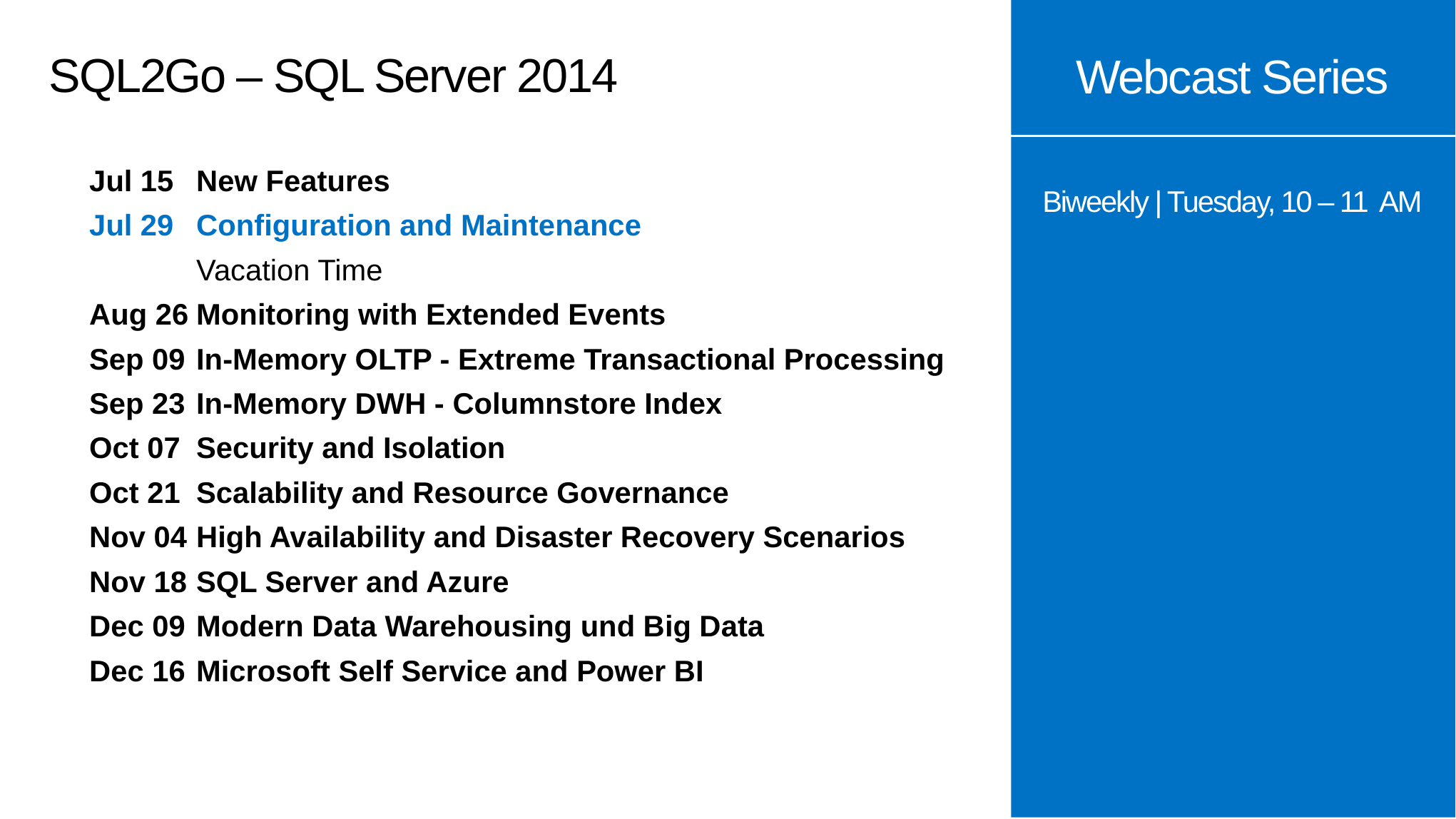

# SQL2Go – SQL Server 2014
Webcast Series
Jul 15	New Features
Jul 29	Configuration and Maintenance
	Vacation Time
Aug 26	Monitoring with Extended Events
Sep 09	In-Memory OLTP - Extreme Transactional Processing
Sep 23	In-Memory DWH - Columnstore Index
Oct 07	Security and Isolation
Oct 21	Scalability and Resource Governance
Nov 04	High Availability and Disaster Recovery Scenarios
Nov 18	SQL Server and Azure
Dec 09	Modern Data Warehousing und Big Data
Dec 16	Microsoft Self Service and Power BI
Biweekly | Tuesday, 10 – 11  AM